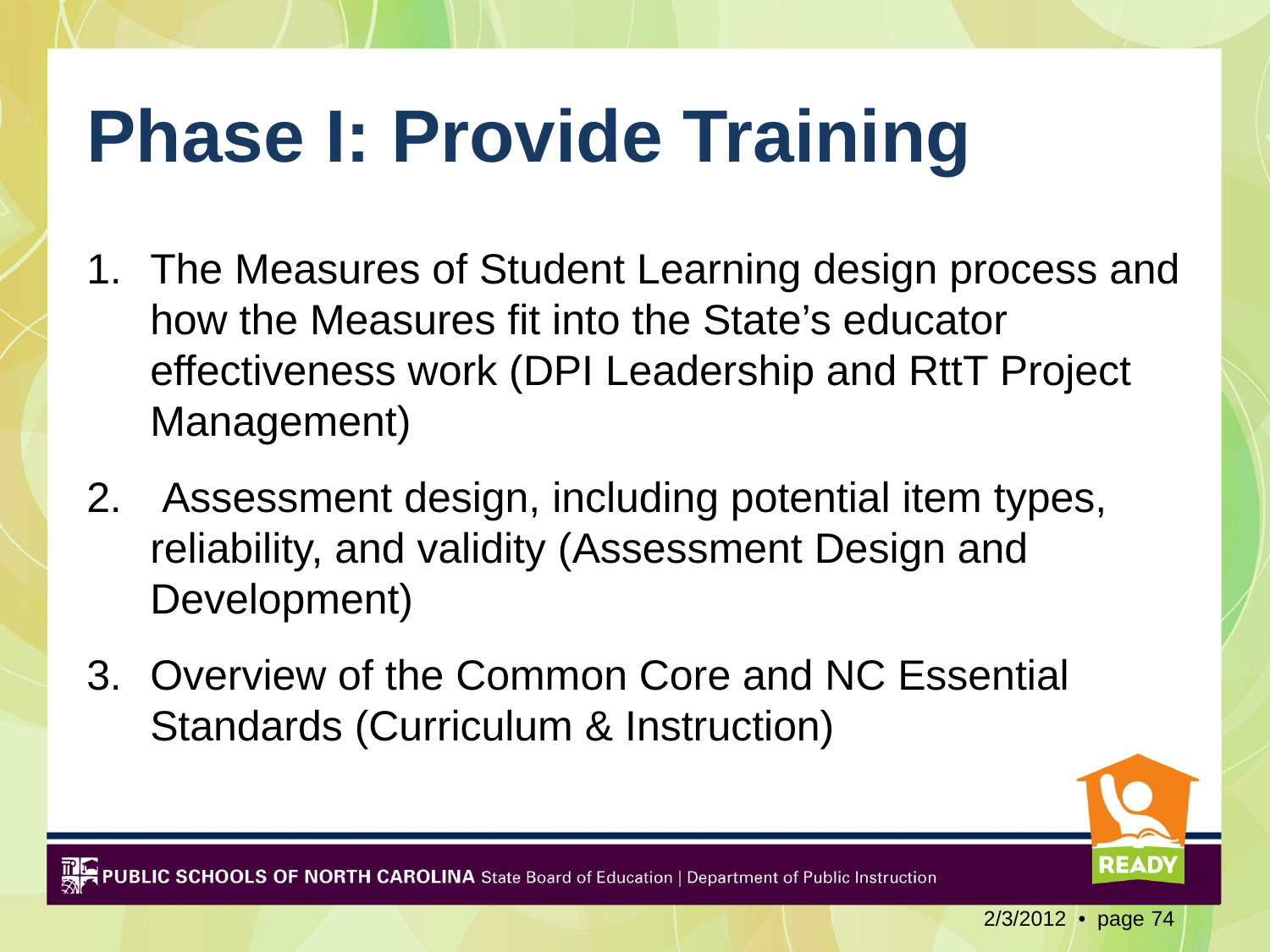

# Phase I: Provide Training

The Measures of Student Learning design process and how the Measures fit into the State’s educator effectiveness work (DPI Leadership and RttT Project Management)

 Assessment design, including potential item types, reliability, and validity (Assessment Design and Development)

Overview of the Common Core and NC Essential Standards (Curriculum & Instruction)

2/3/2012  •  page 74